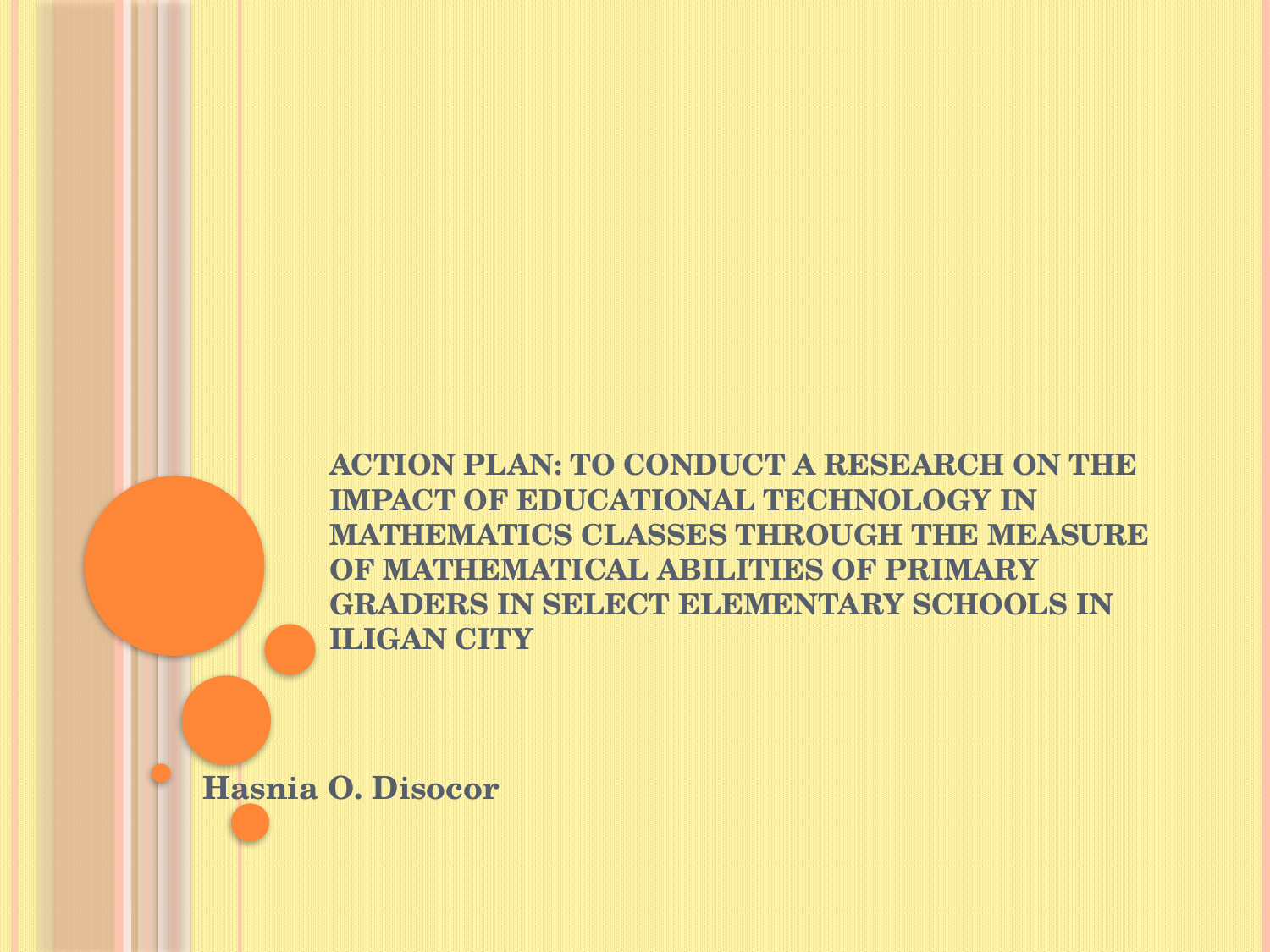

# Action Plan: To Conduct a Research on the Impact of Educational Technology in Mathematics Classes through the measure of mathematical abilities of Primary Graders in Select Elementary Schools in Iligan City
Hasnia O. Disocor